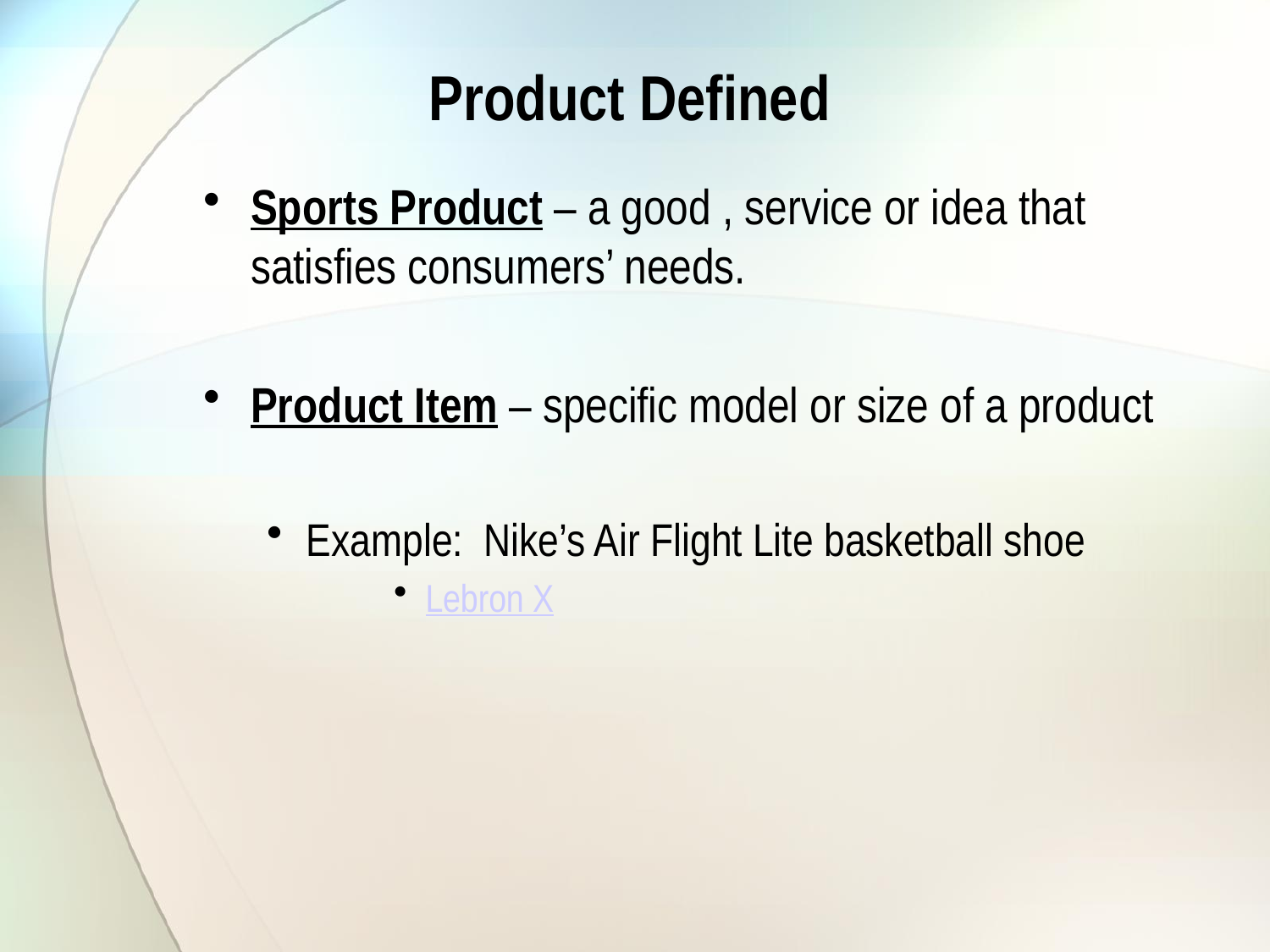

# Product Defined
Sports Product – a good , service or idea that satisfies consumers’ needs.

Product Item – specific model or size of a product

Example:  Nike’s Air Flight Lite basketball shoe
Lebron X